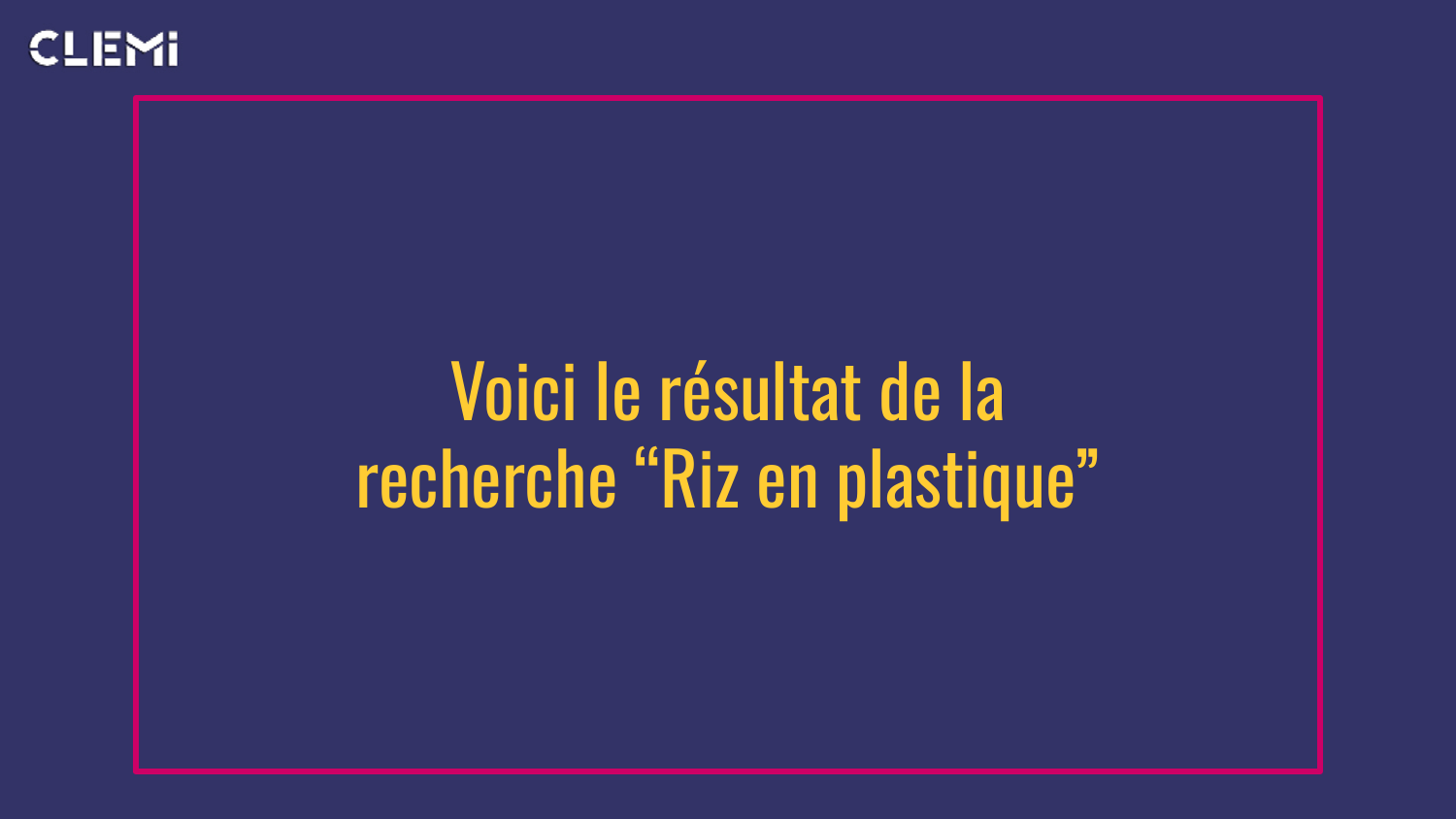

Voici le résultat de la recherche “Riz en plastique”